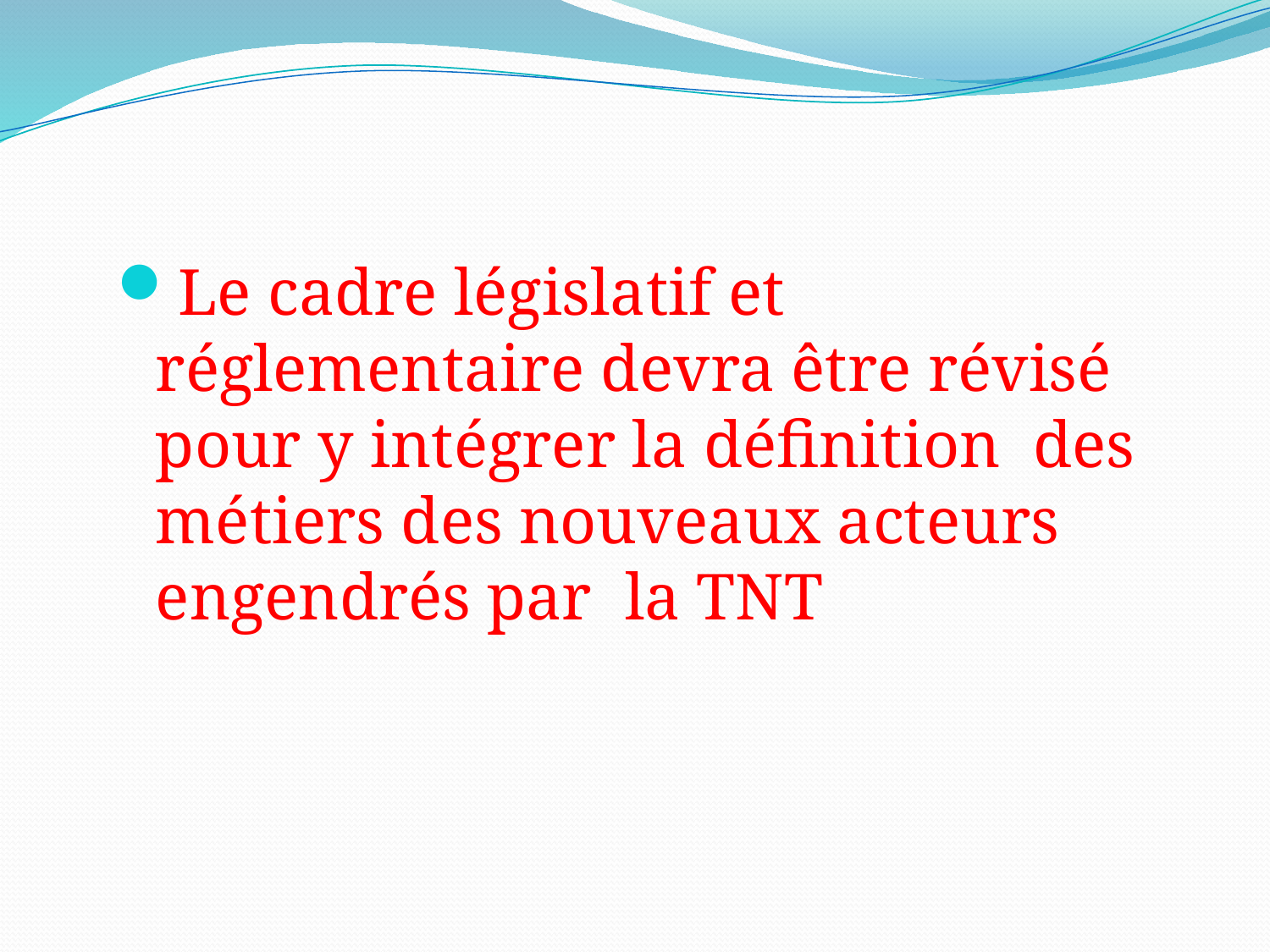

Le cadre législatif et réglementaire devra être révisé pour y intégrer la définition  des métiers des nouveaux acteurs engendrés par  la TNT